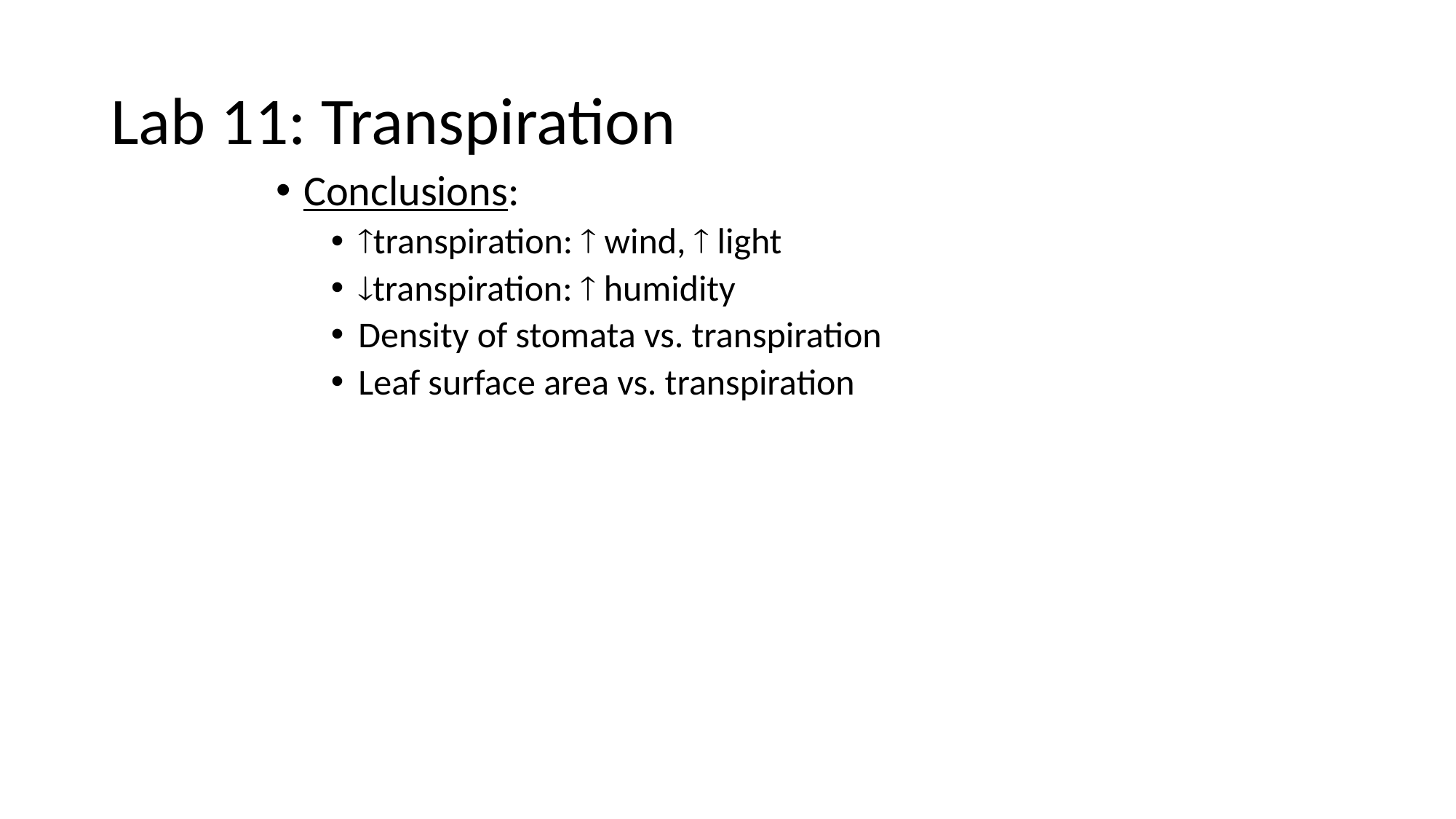

# Lab 11: Transpiration
Conclusions:
↑transpiration: ↑ wind, ↑ light
↓transpiration: ↑ humidity
Density of stomata vs. transpiration
Leaf surface area vs. transpiration